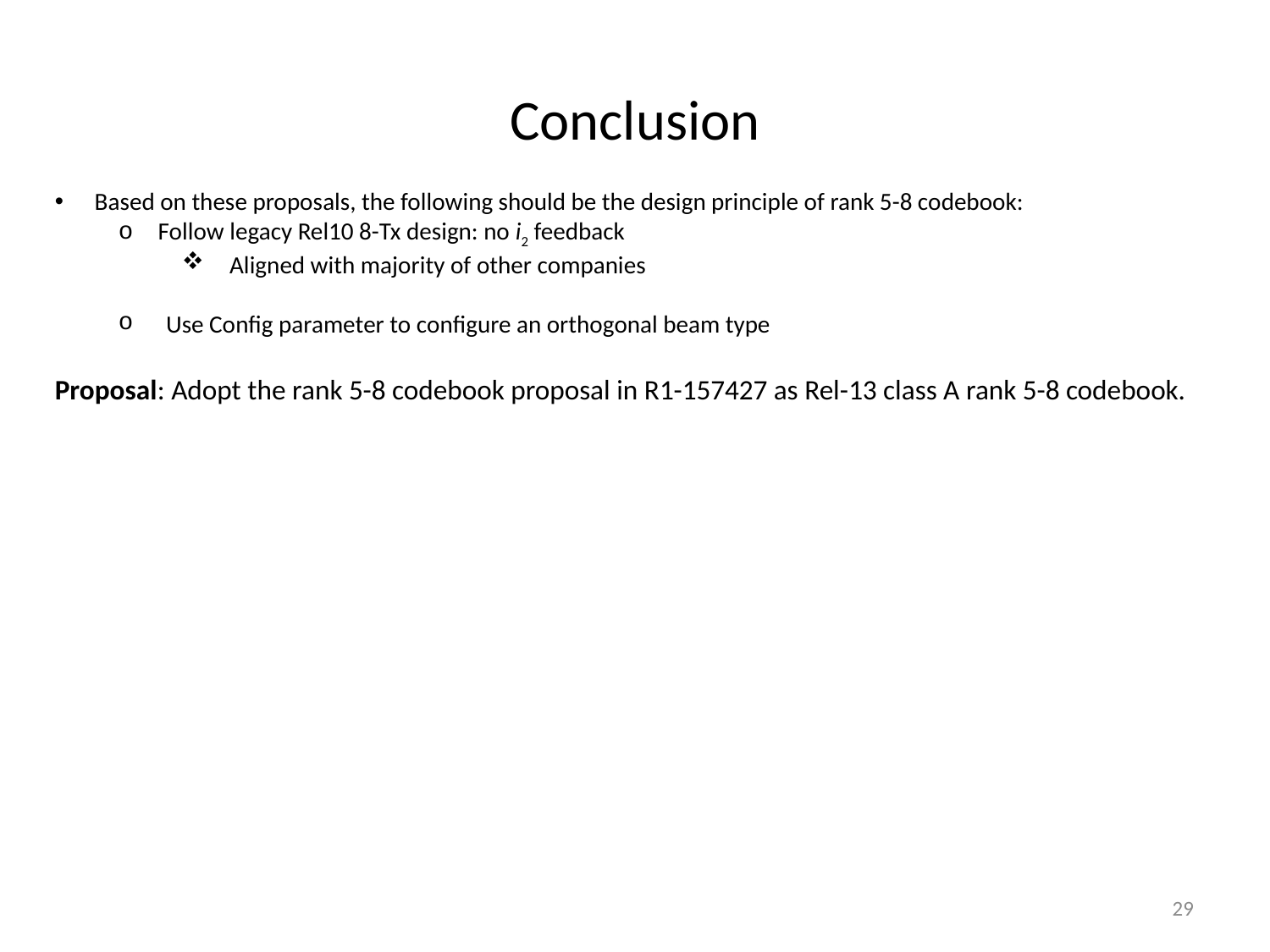

# Conclusion
Based on these proposals, the following should be the design principle of rank 5-8 codebook:
Follow legacy Rel10 8-Tx design: no i2 feedback
Aligned with majority of other companies

Use Config parameter to configure an orthogonal beam type

Proposal: Adopt the rank 5-8 codebook proposal in R1-157427 as Rel-13 class A rank 5-8 codebook.
29